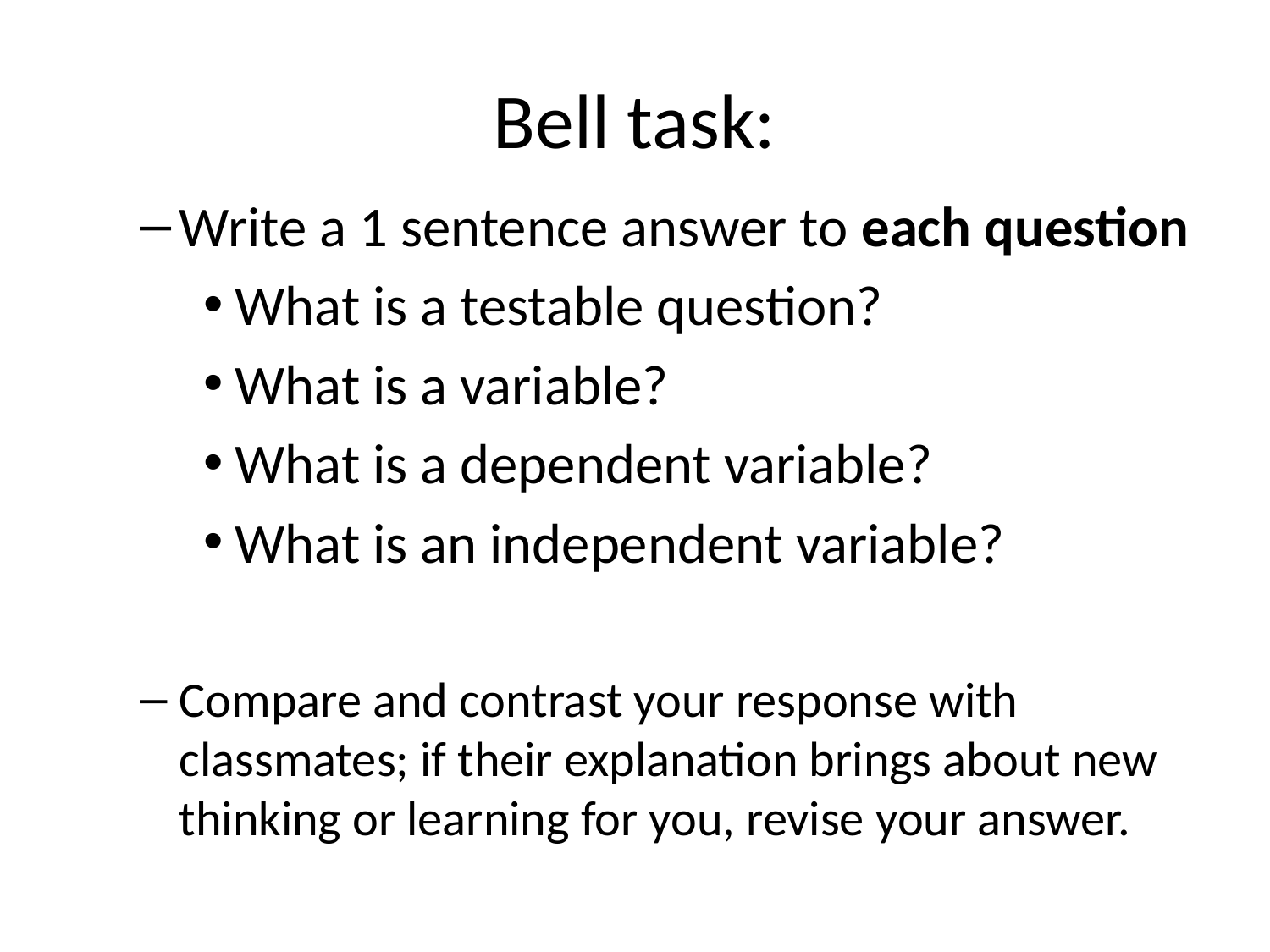

# Bell task:
Write a 1 sentence answer to each question
What is a testable question?
What is a variable?
What is a dependent variable?
What is an independent variable?

Compare and contrast your response with classmates; if their explanation brings about new thinking or learning for you, revise your answer.